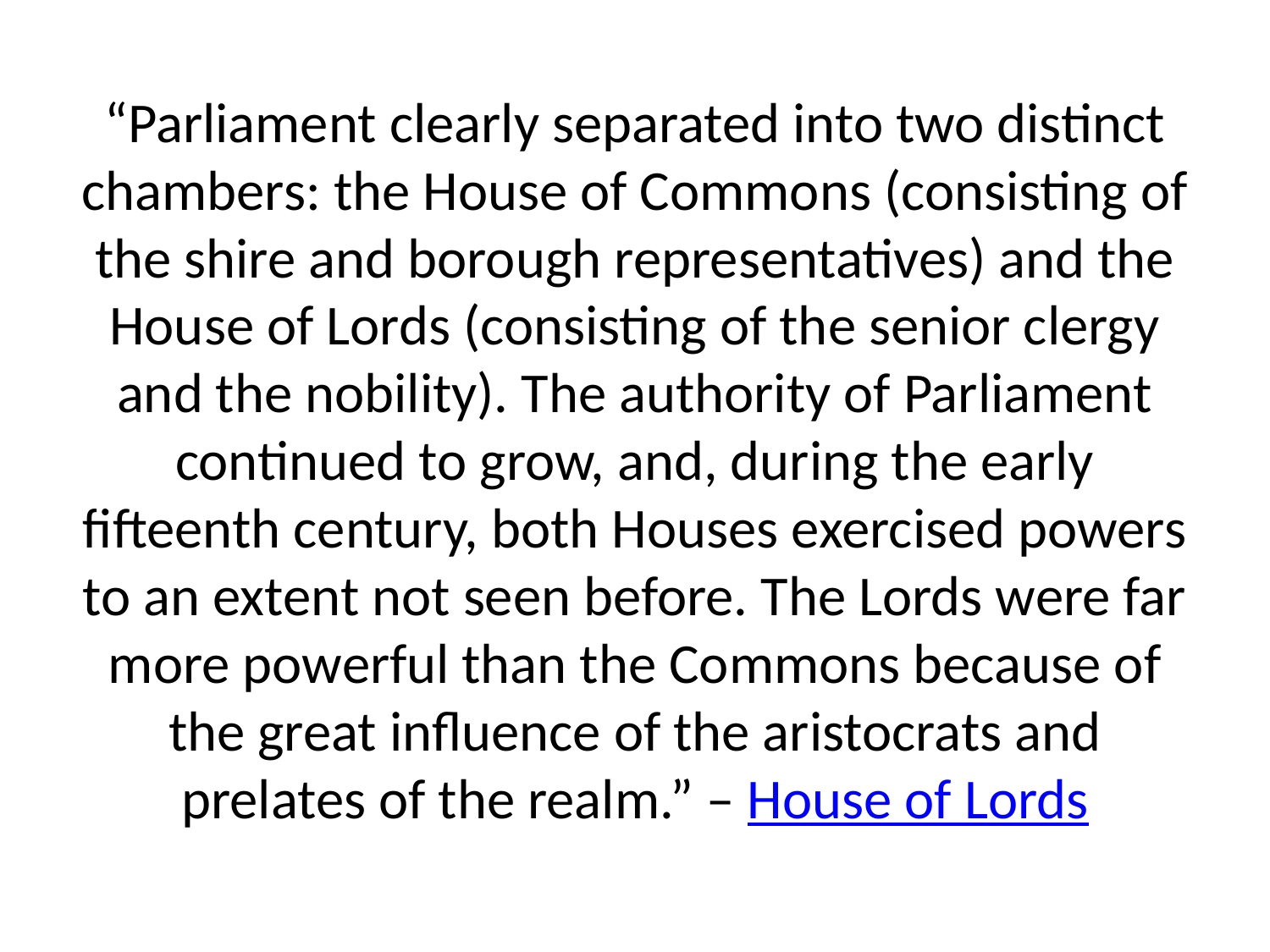

# “Parliament clearly separated into two distinct chambers: the House of Commons (consisting of the shire and borough representatives) and the House of Lords (consisting of the senior clergy and the nobility). The authority of Parliament continued to grow, and, during the early fifteenth century, both Houses exercised powers to an extent not seen before. The Lords were far more powerful than the Commons because of the great influence of the aristocrats and prelates of the realm.” – House of Lords